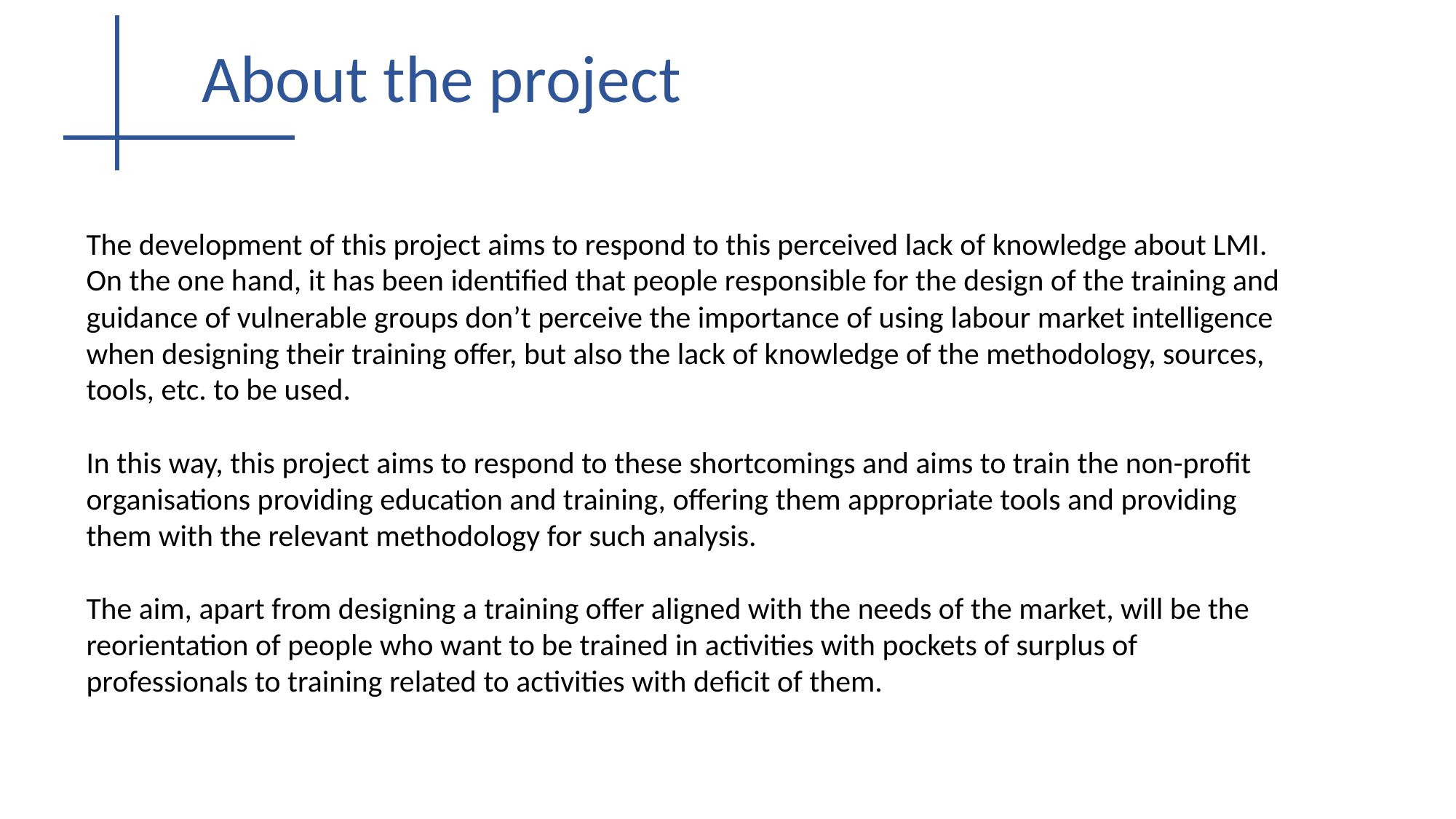

About the project
#
The development of this project aims to respond to this perceived lack of knowledge about LMI. On the one hand, it has been identified that people responsible for the design of the training and guidance of vulnerable groups don’t perceive the importance of using labour market intelligence when designing their training offer, but also the lack of knowledge of the methodology, sources, tools, etc. to be used.

In this way, this project aims to respond to these shortcomings and aims to train the non-profit organisations providing education and training, offering them appropriate tools and providing them with the relevant methodology for such analysis.

The aim, apart from designing a training offer aligned with the needs of the market, will be the reorientation of people who want to be trained in activities with pockets of surplus of professionals to training related to activities with deficit of them.